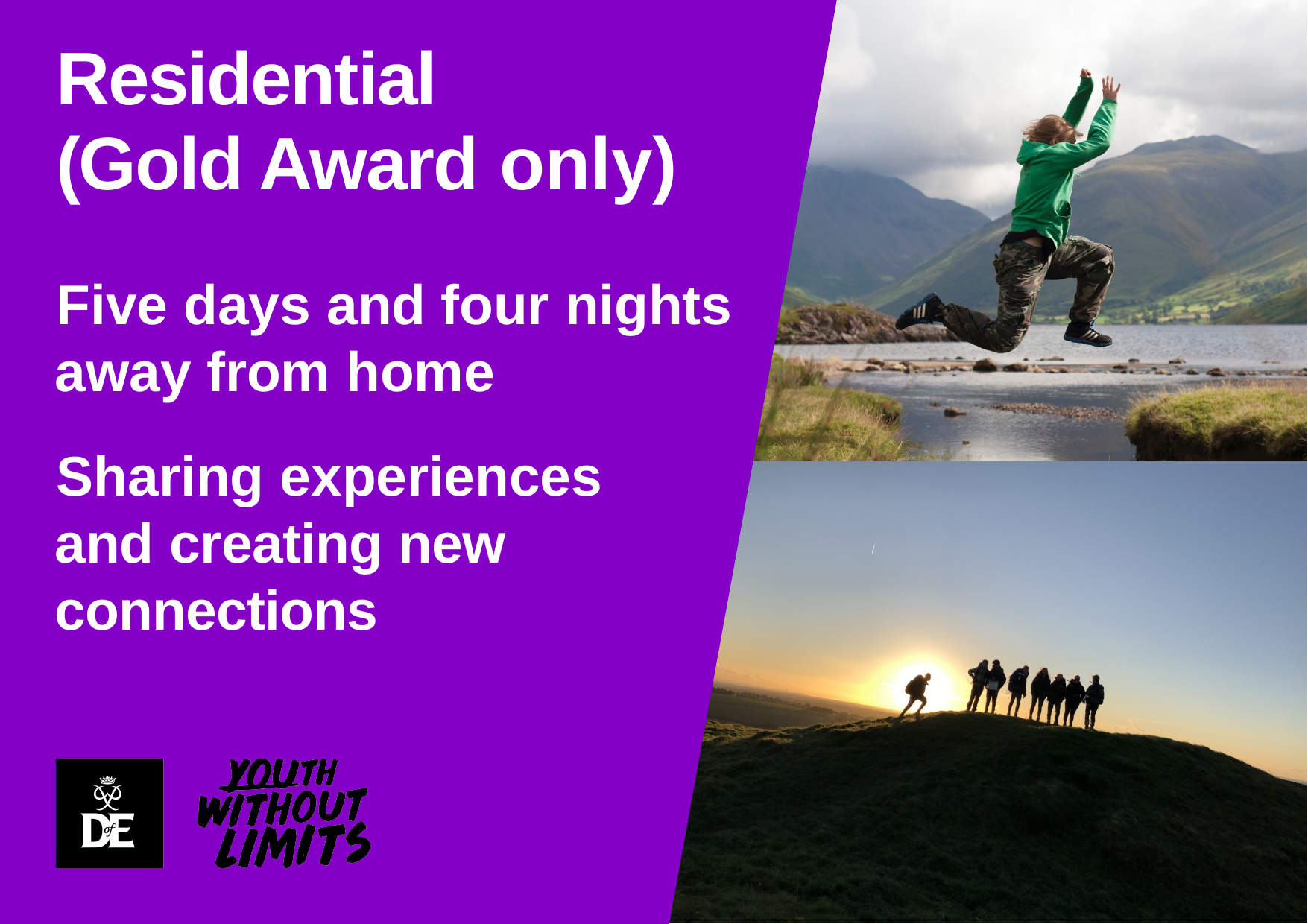

# Residential
(Gold Award only)
Five days and four nights away from home
Sharing experiences and creating new connections